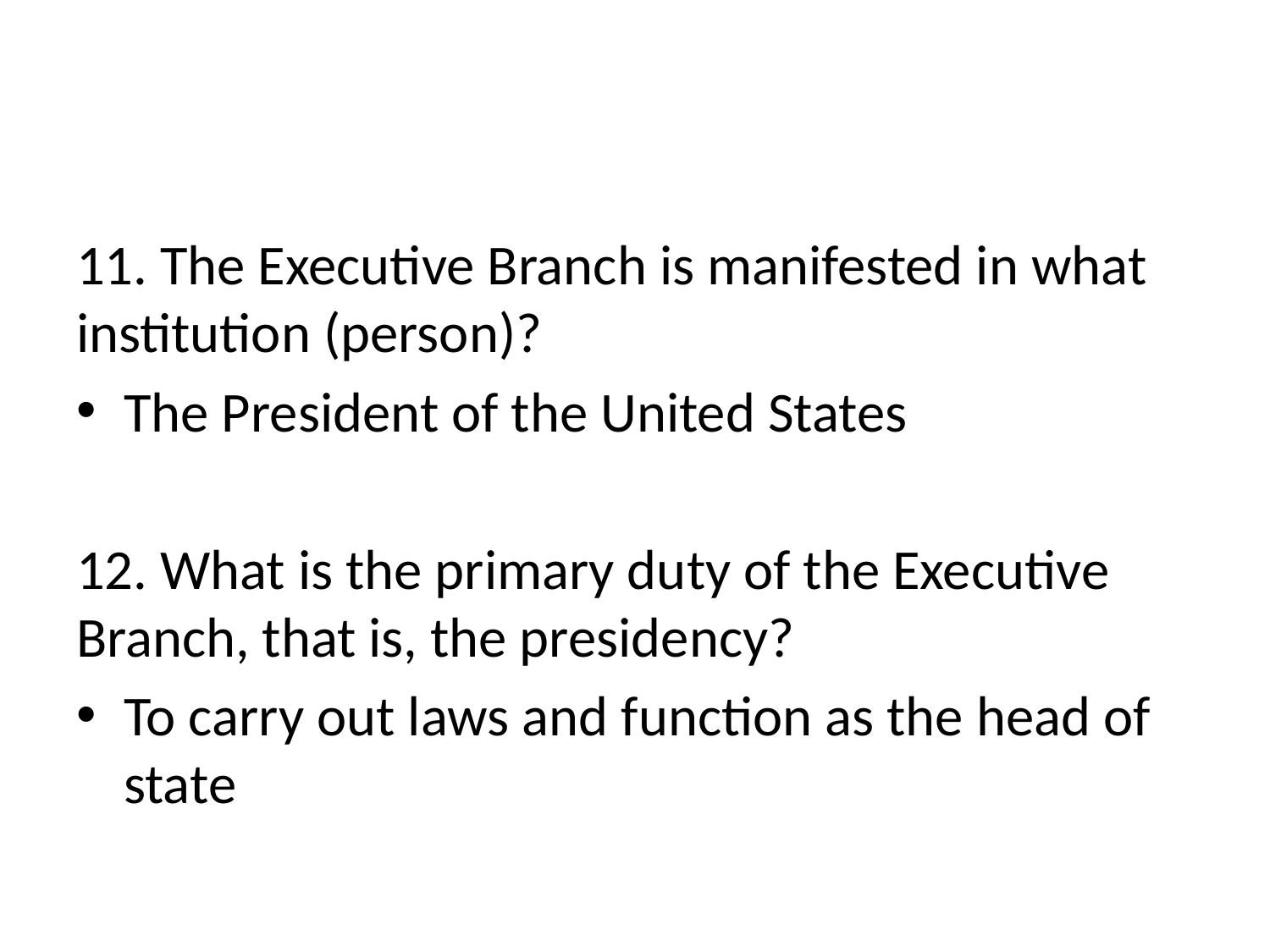

#
11. The Executive Branch is manifested in what institution (person)?
The President of the United States

12. What is the primary duty of the Executive Branch, that is, the presidency?
To carry out laws and function as the head of state